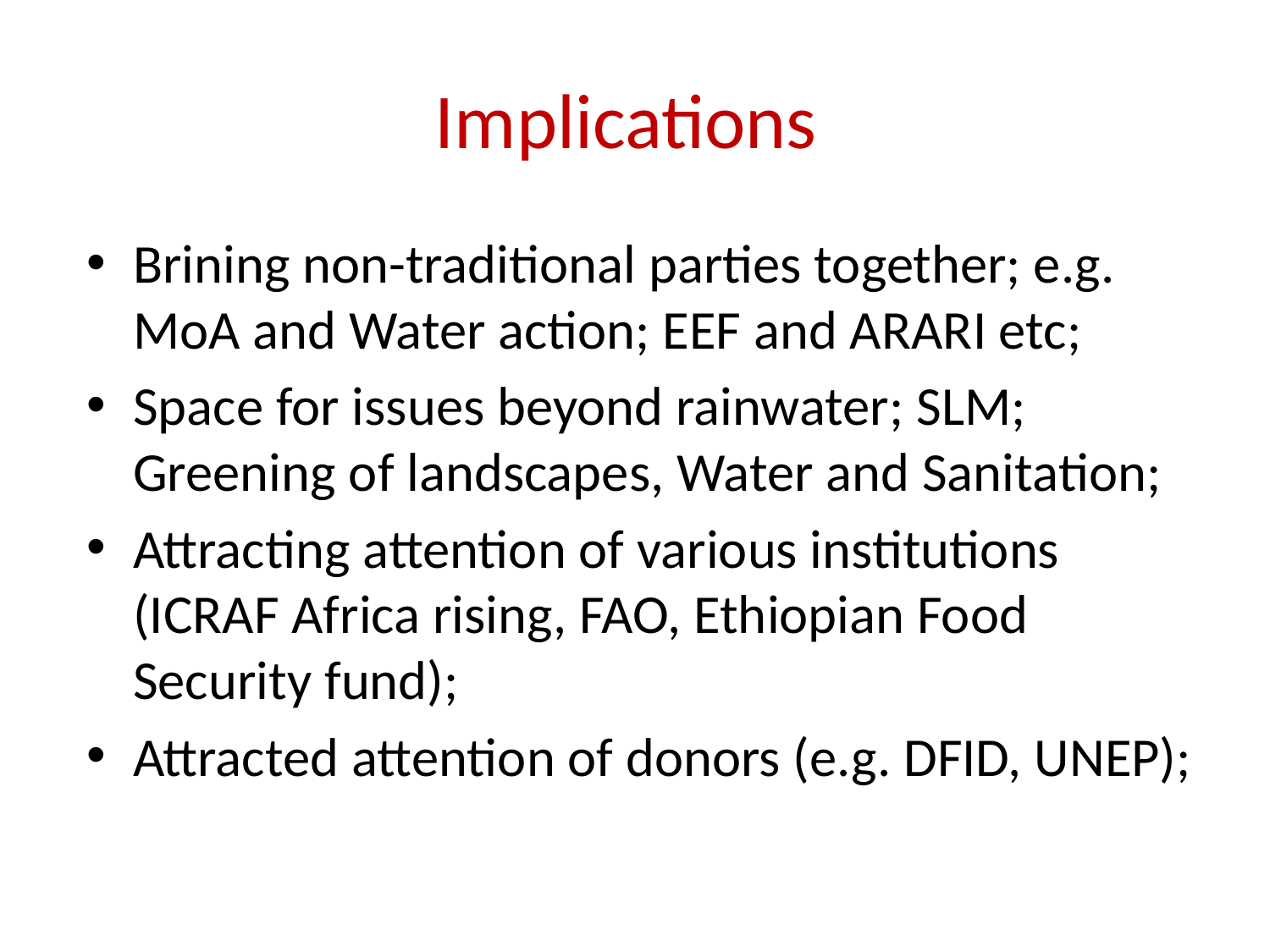

# Implications
Brining non-traditional parties together; e.g. MoA and Water action; EEF and ARARI etc;
Space for issues beyond rainwater; SLM; Greening of landscapes, Water and Sanitation;
Attracting attention of various institutions (ICRAF Africa rising, FAO, Ethiopian Food Security fund);
Attracted attention of donors (e.g. DFID, UNEP);